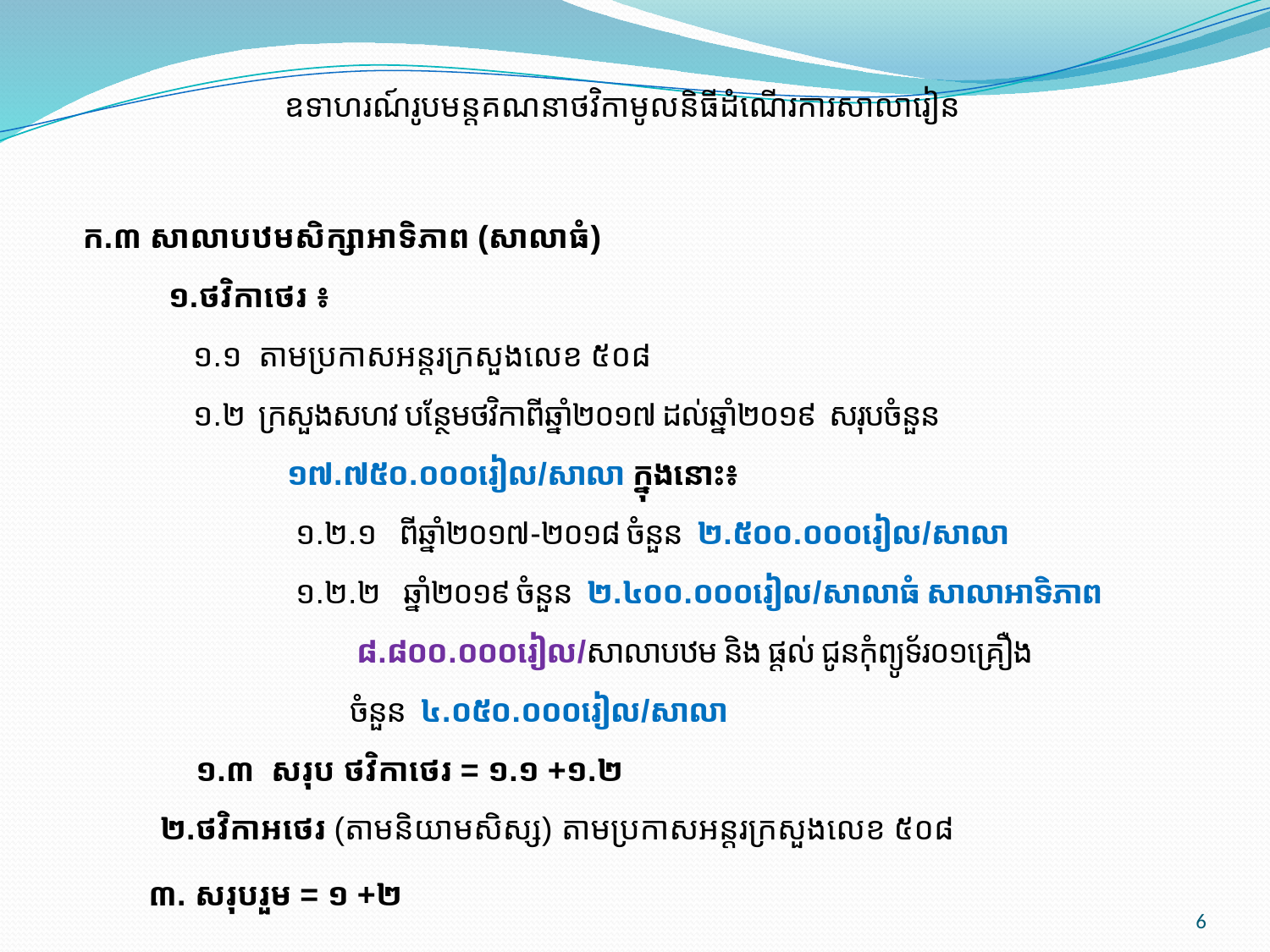

ឧទាហរណ៍រូបមន្តគណនាថវិកាមូលនិធីដំណើរការសាលារៀន

      ក.៣ សាលាបឋមសិក្សាអាទិភាព (សាលាធំ)
	 ១.ថវិកាថេរ ៖
	    ១.១  តាមប្រកាសអន្តរក្រសួងលេខ ៥០៨
	    ១.២  ក្រសួងសហវ បន្ថែមថវិកាពីឆ្នាំ២០១៧ ដល់ឆ្នាំ២០១៩  សរុបចំនួន
		១៧.៧៥០.០០០រៀល/សាលា ក្នុងនោះ៖
	    	 ១.២.១   ពីឆ្នាំ២០១៧-២០១៨ ចំនួន  ២.៥០០.០០០រៀល/សាលា
	     	 ១.២.២   ឆ្នាំ២០១៩ ចំនួន  ២.៤០០.០០០រៀល/សាលាធំ សាលាអាទិភាព
                                               ៨.៨០០.០០០រៀល/សាលាបឋម និង ផ្តល់ ជូនកុំព្យូទ័រ០១គ្រឿង
                                              ចំនួន  ៤.០៥០.០០០រៀល/សាលា
	     ១.៣  សរុប ថវិកាថេរ = ១.១ +១.២
	២.ថវិកាអថេរ (តាមនិយាមសិស្ស) តាមប្រកាសអន្តរក្រសួងលេខ ៥០៨
              ៣. សរុបរួម = ១ +២

6